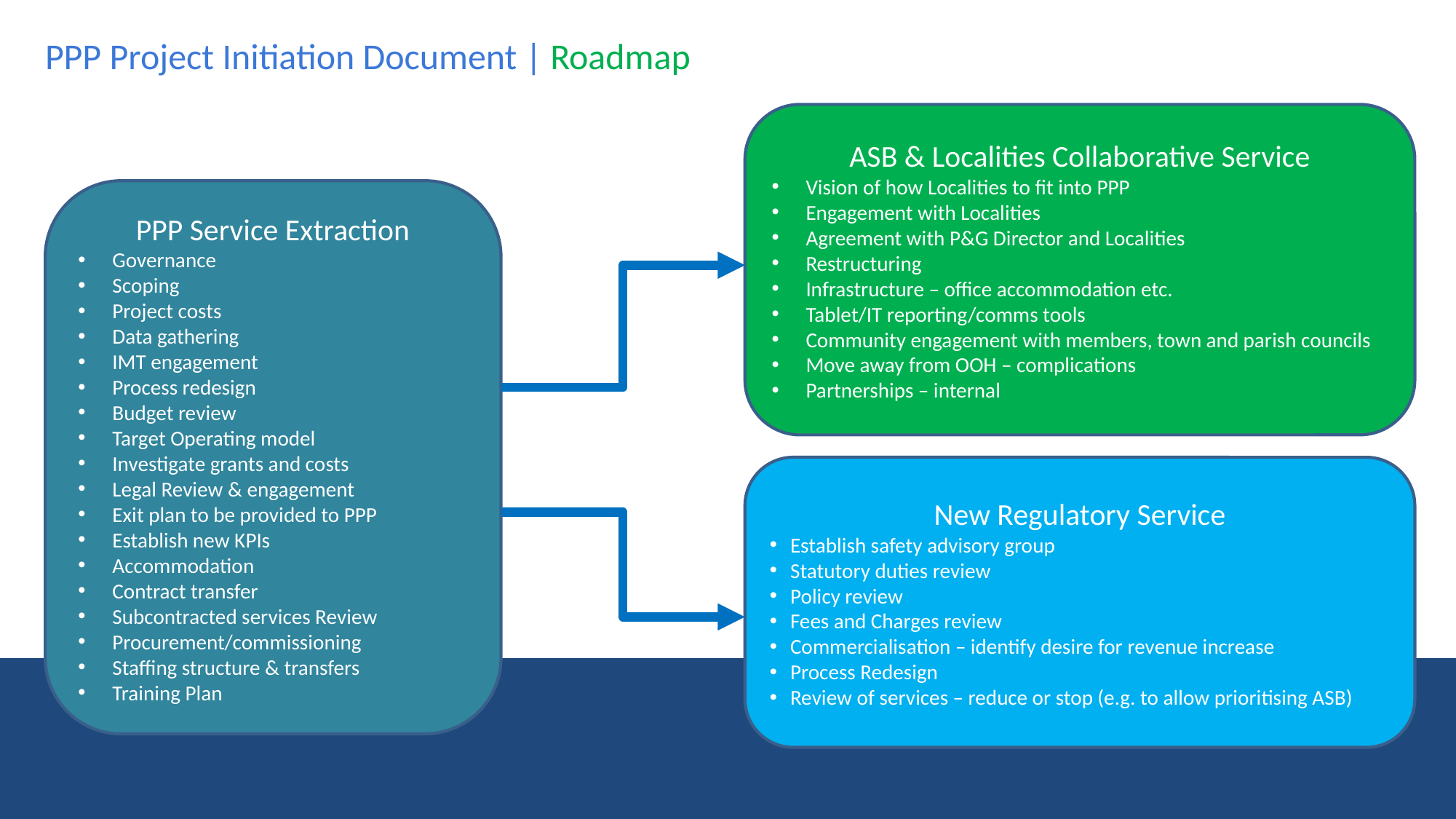

PPP Project Initiation Document | Roadmap
ASB & Localities Collaborative Service
Vision of how Localities to fit into PPP
Engagement with Localities
Agreement with P&G Director and Localities
Restructuring
Infrastructure – office accommodation etc.
Tablet/IT reporting/comms tools
Community engagement with members, town and parish councils
Move away from OOH – complications
Partnerships – internal
PPP Service Extraction
Governance
Scoping
Project costs
Data gathering
IMT engagement
Process redesign
Budget review
Target Operating model
Investigate grants and costs
Legal Review & engagement
Exit plan to be provided to PPP
Establish new KPIs
Accommodation
Contract transfer
Subcontracted services Review
Procurement/commissioning
Staffing structure & transfers
Training Plan

New Regulatory Service
Establish safety advisory group
Statutory duties review
Policy review
Fees and Charges review
Commercialisation – identify desire for revenue increase
Process Redesign
Review of services – reduce or stop (e.g. to allow prioritising ASB)